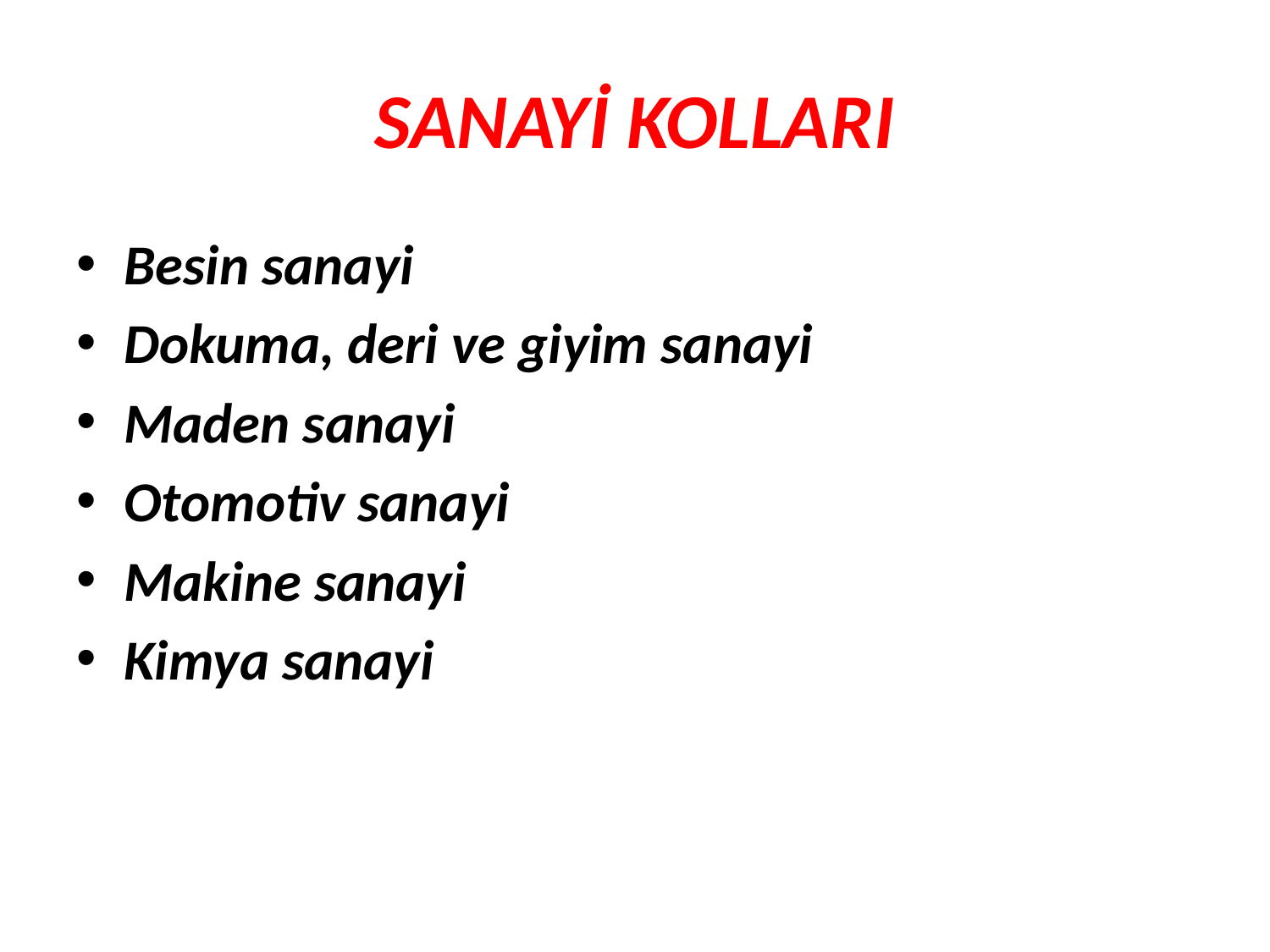

# SANAYİ KOLLARI
Besin sanayi
Dokuma, deri ve giyim sanayi
Maden sanayi
Otomotiv sanayi
Makine sanayi
Kimya sanayi